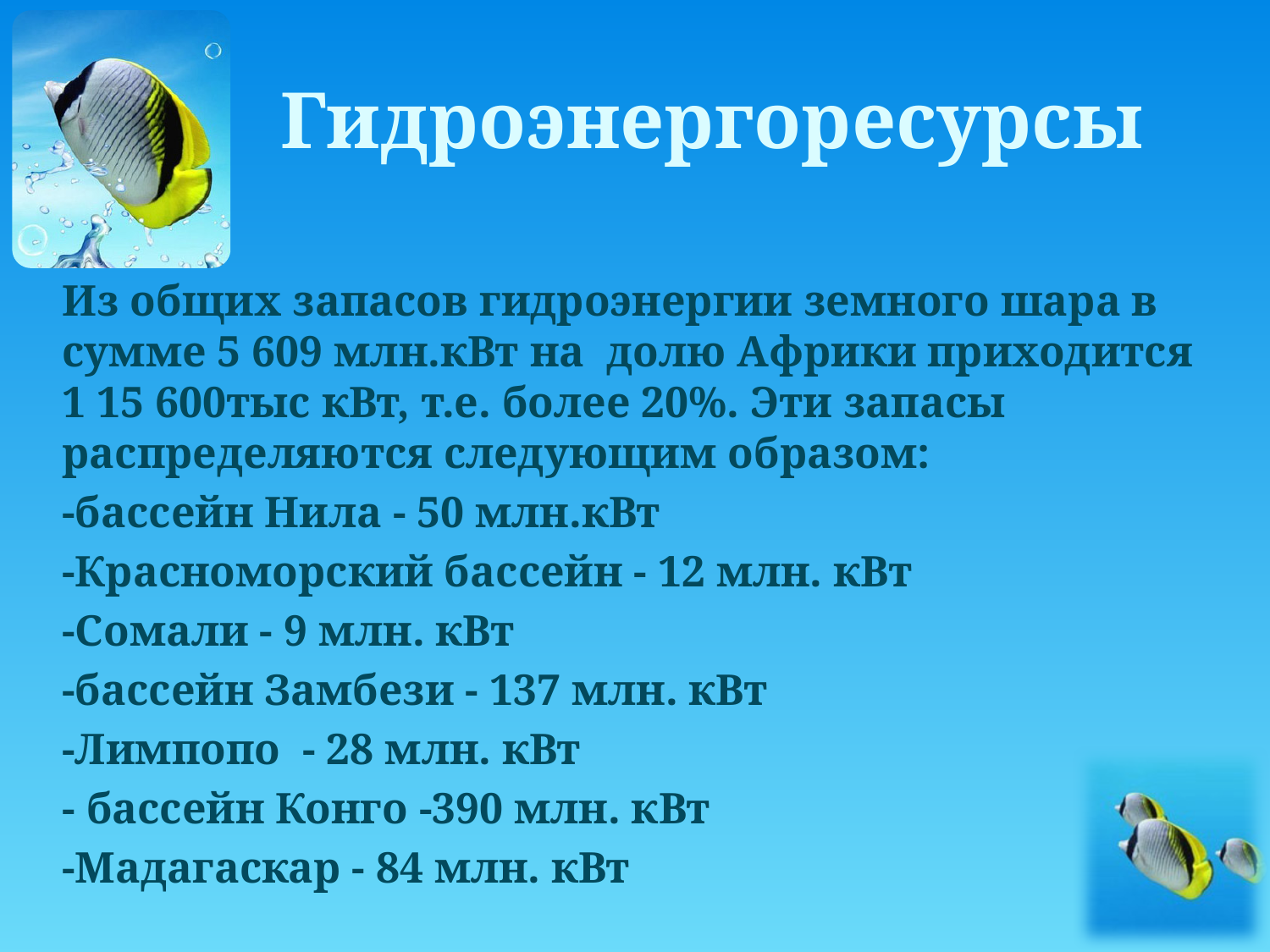

# Гидроэнергоресурсы
Из общих запасов гидроэнергии земного шара в сумме 5 609 млн.кВт на  долю Африки приходится 1 15 600тыс кВт, т.е. более 20%. Эти запасы распределяются следующим образом:
-бассейн Нила - 50 млн.кВт
-Красноморский бассейн - 12 млн. кВт
-Сомали - 9 млн. кВт
-бассейн Замбези - 137 млн. кВт
-Лимпопо  - 28 млн. кВт
- бассейн Конго -390 млн. кВт
-Мадагаскар - 84 млн. кВт